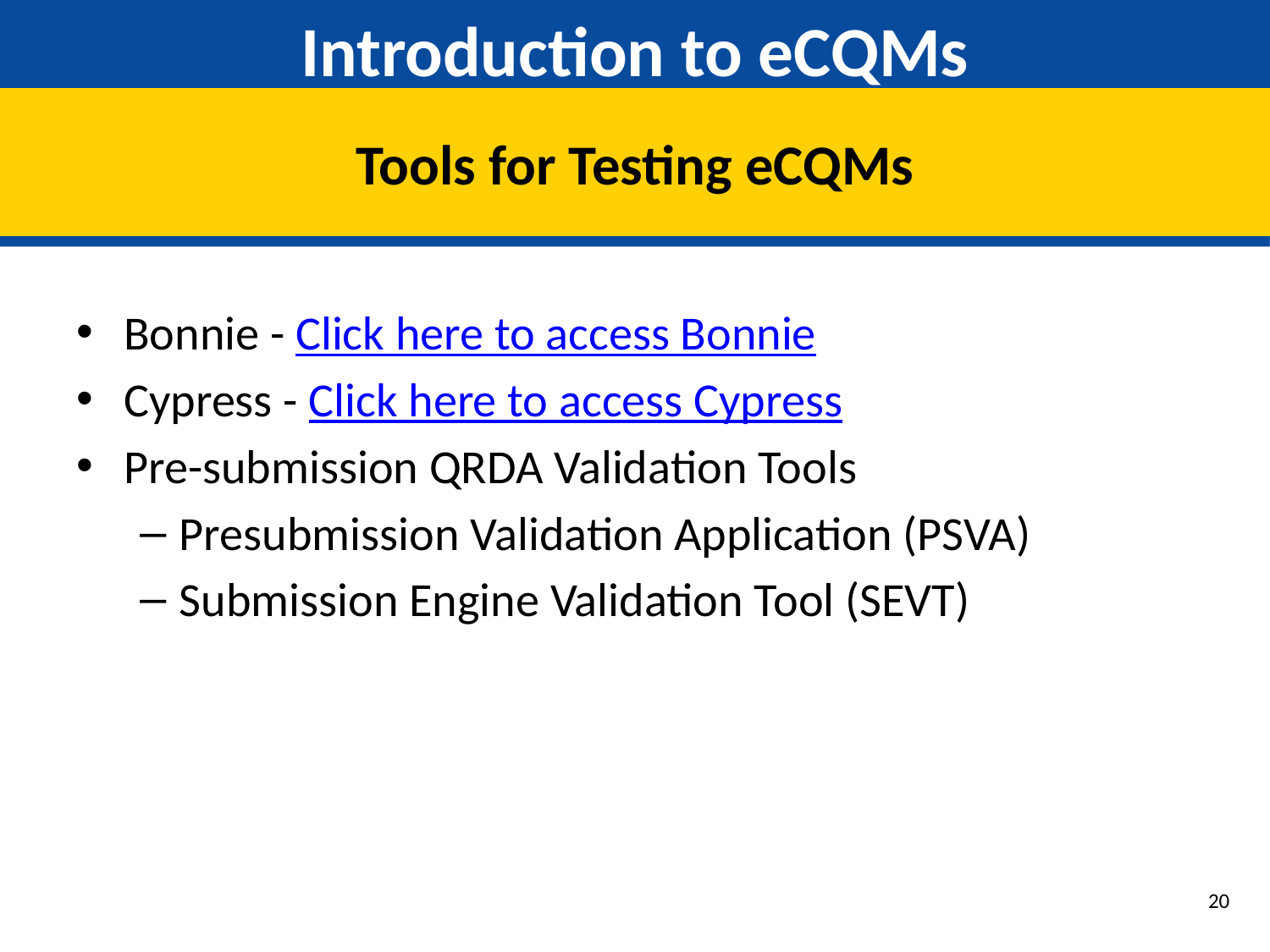

# Introduction to eCQMs
Tools for Testing eCQMs
Bonnie - Click here to access Bonnie
Cypress - Click here to access Cypress
Pre-submission QRDA Validation Tools
Presubmission Validation Application (PSVA)
Submission Engine Validation Tool (SEVT)